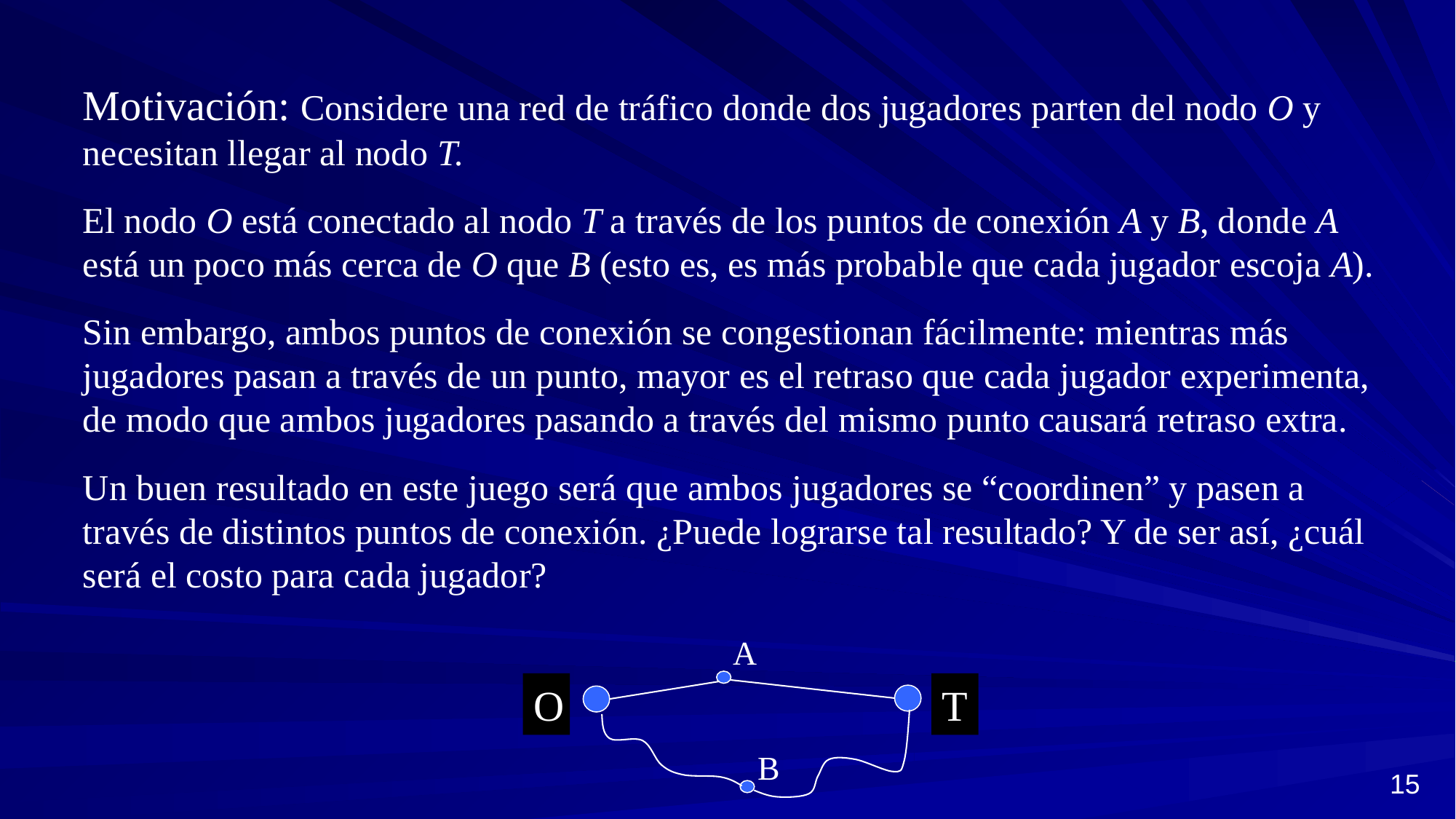

Motivación: Considere una red de tráfico donde dos jugadores parten del nodo O y necesitan llegar al nodo T.

El nodo O está conectado al nodo T a través de los puntos de conexión A y B, donde A está un poco más cerca de O que B (esto es, es más probable que cada jugador escoja A).

Sin embargo, ambos puntos de conexión se congestionan fácilmente: mientras más jugadores pasan a través de un punto, mayor es el retraso que cada jugador experimenta, de modo que ambos jugadores pasando a través del mismo punto causará retraso extra.

Un buen resultado en este juego será que ambos jugadores se “coordinen” y pasen a través de distintos puntos de conexión. ¿Puede lograrse tal resultado? Y de ser así, ¿cuál será el costo para cada jugador?
A

O
T

B
15